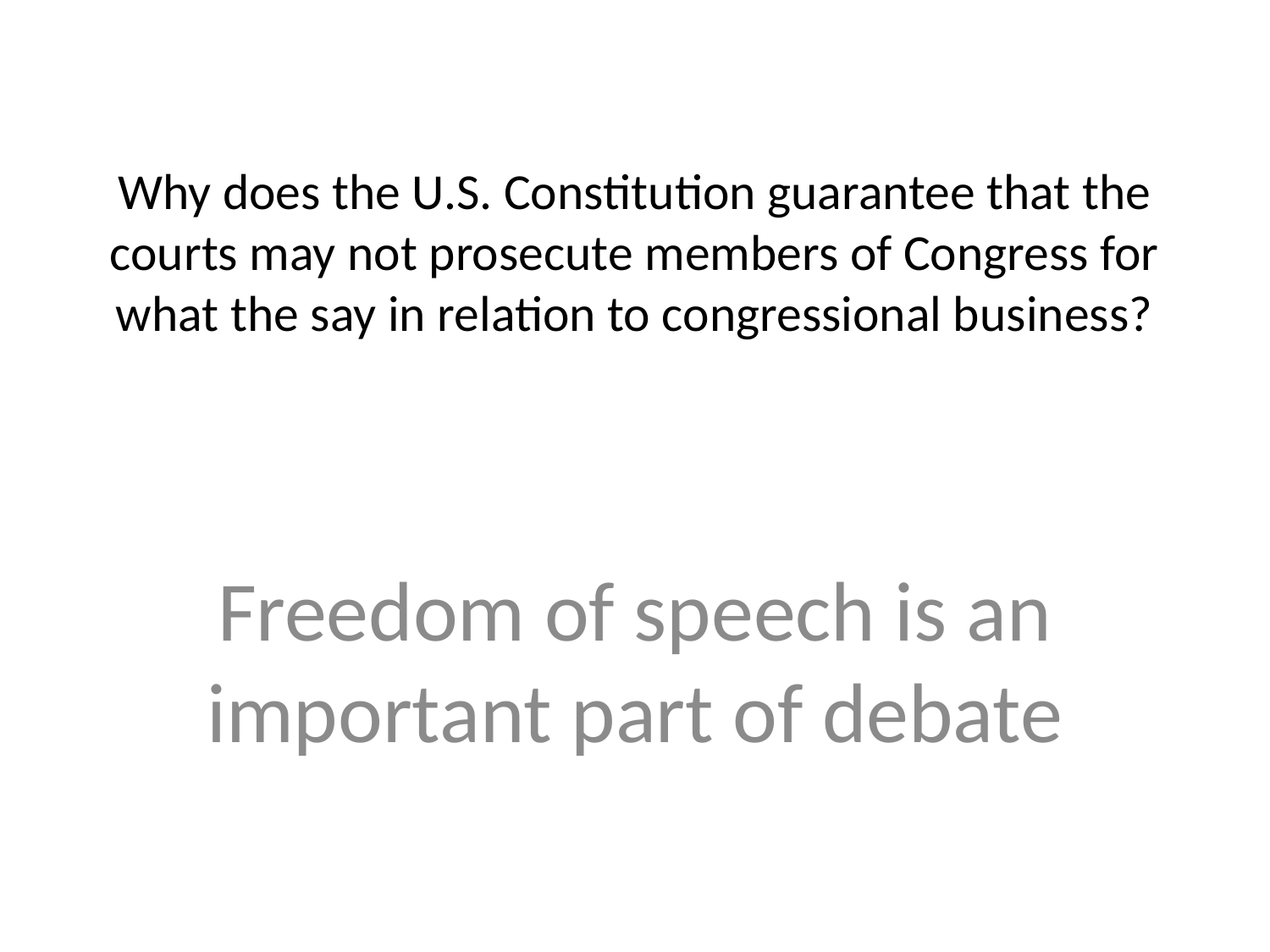

# Why does the U.S. Constitution guarantee that the courts may not prosecute members of Congress for what the say in relation to congressional business?
Freedom of speech is an important part of debate